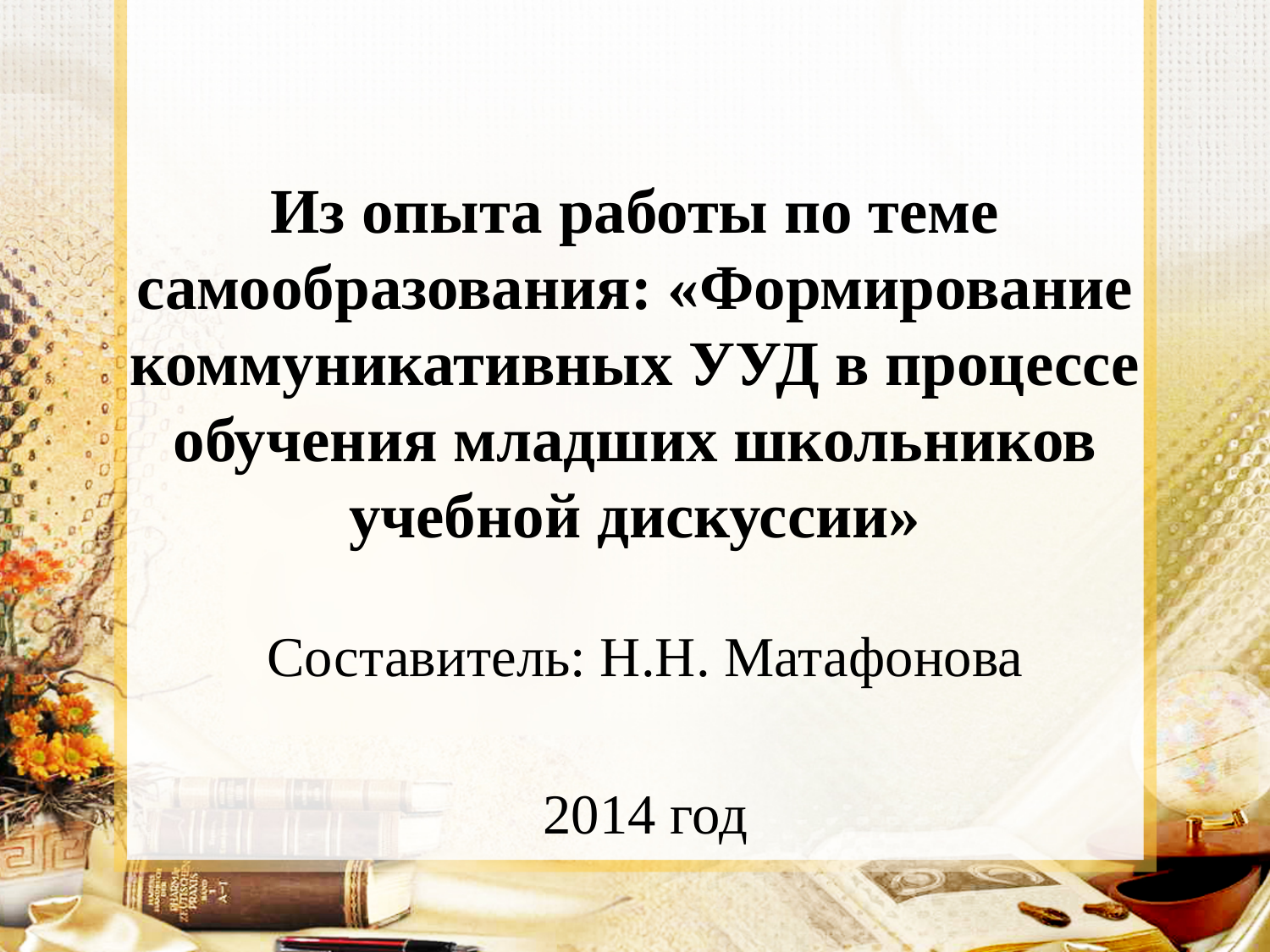

# Из опыта работы по теме самообразования: «Формирование коммуникативных УУД в процессе обучения младших школьников учебной дискуссии»
Составитель: Н.Н. Матафонова

2014 год